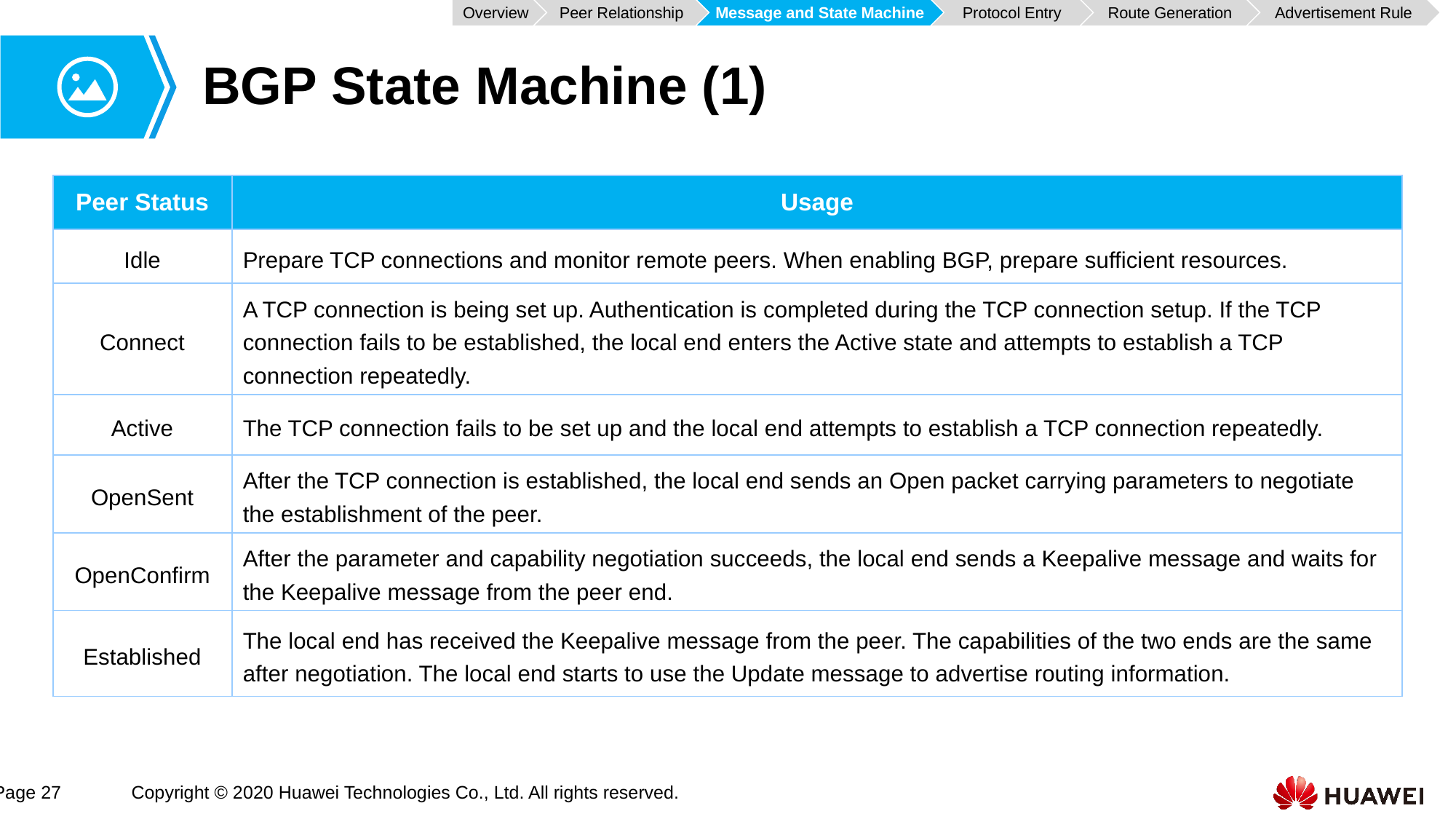

Overview
Peer Relationship
Message and State Machine
Protocol Entry
Route Generation
Advertisement Rule
# BGP State Machine (1)
| Peer Status | Usage |
| --- | --- |
| Idle | Prepare TCP connections and monitor remote peers. When enabling BGP, prepare sufficient resources. |
| Connect | A TCP connection is being set up. Authentication is completed during the TCP connection setup. If the TCP connection fails to be established, the local end enters the Active state and attempts to establish a TCP connection repeatedly. |
| Active | The TCP connection fails to be set up and the local end attempts to establish a TCP connection repeatedly. |
| OpenSent | After the TCP connection is established, the local end sends an Open packet carrying parameters to negotiate the establishment of the peer. |
| OpenConfirm | After the parameter and capability negotiation succeeds, the local end sends a Keepalive message and waits for the Keepalive message from the peer end. |
| Established | The local end has received the Keepalive message from the peer. The capabilities of the two ends are the same after negotiation. The local end starts to use the Update message to advertise routing information. |